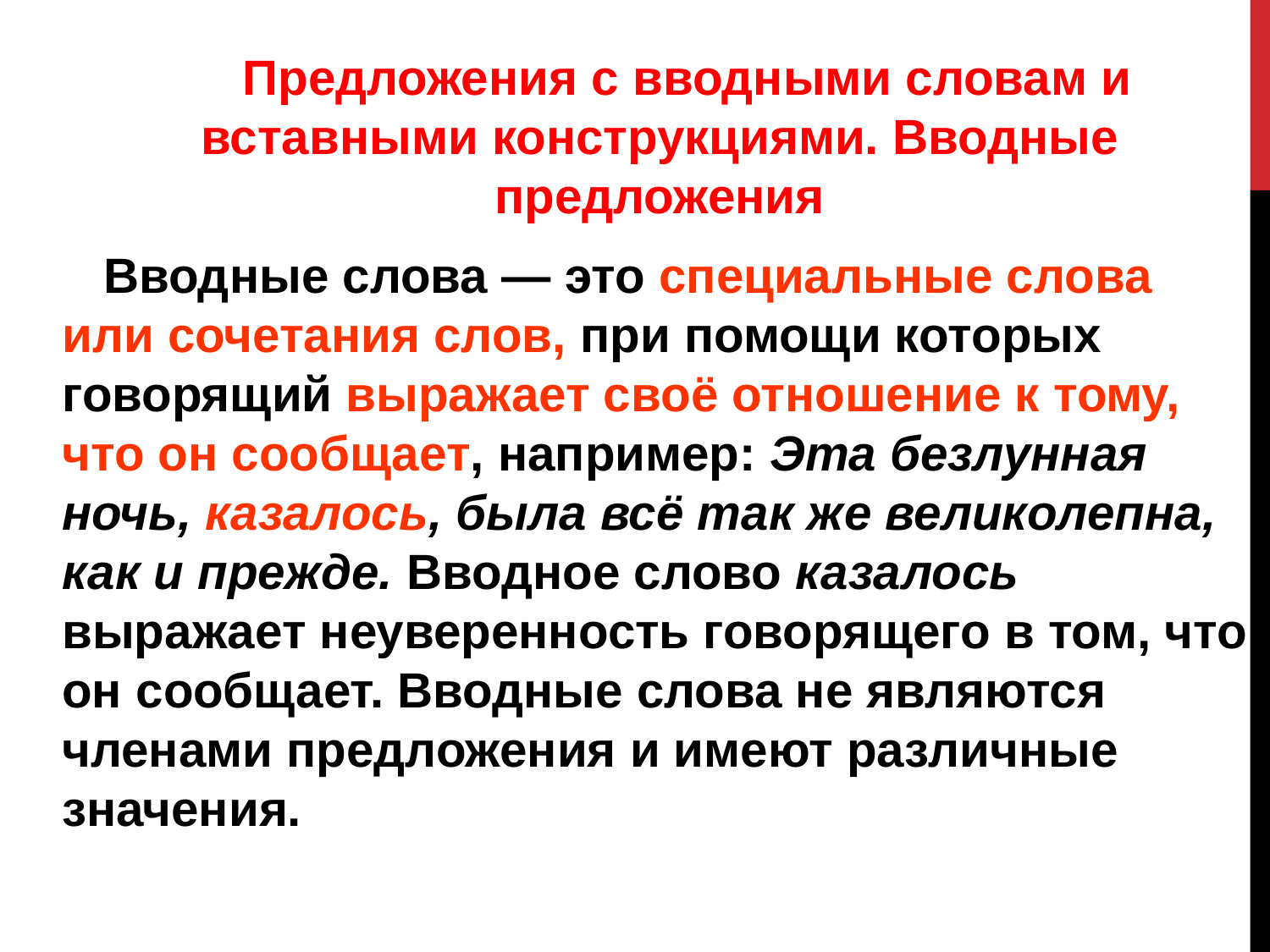

Предложения с вводными словам и вставными конструкциями. Вводные предложения
   Вводные слова — это специальные слова или сочетания слов, при помощи которых говорящий выражает своё отношение к тому, что он сообщает, например: Эта безлунная ночь, казалось, была всё так же великолепна, как и прежде. Вводное слово казалось выражает неуверенность говорящего в том, что он сообщает. Вводные слова не являются членами предложения и имеют различные значения.